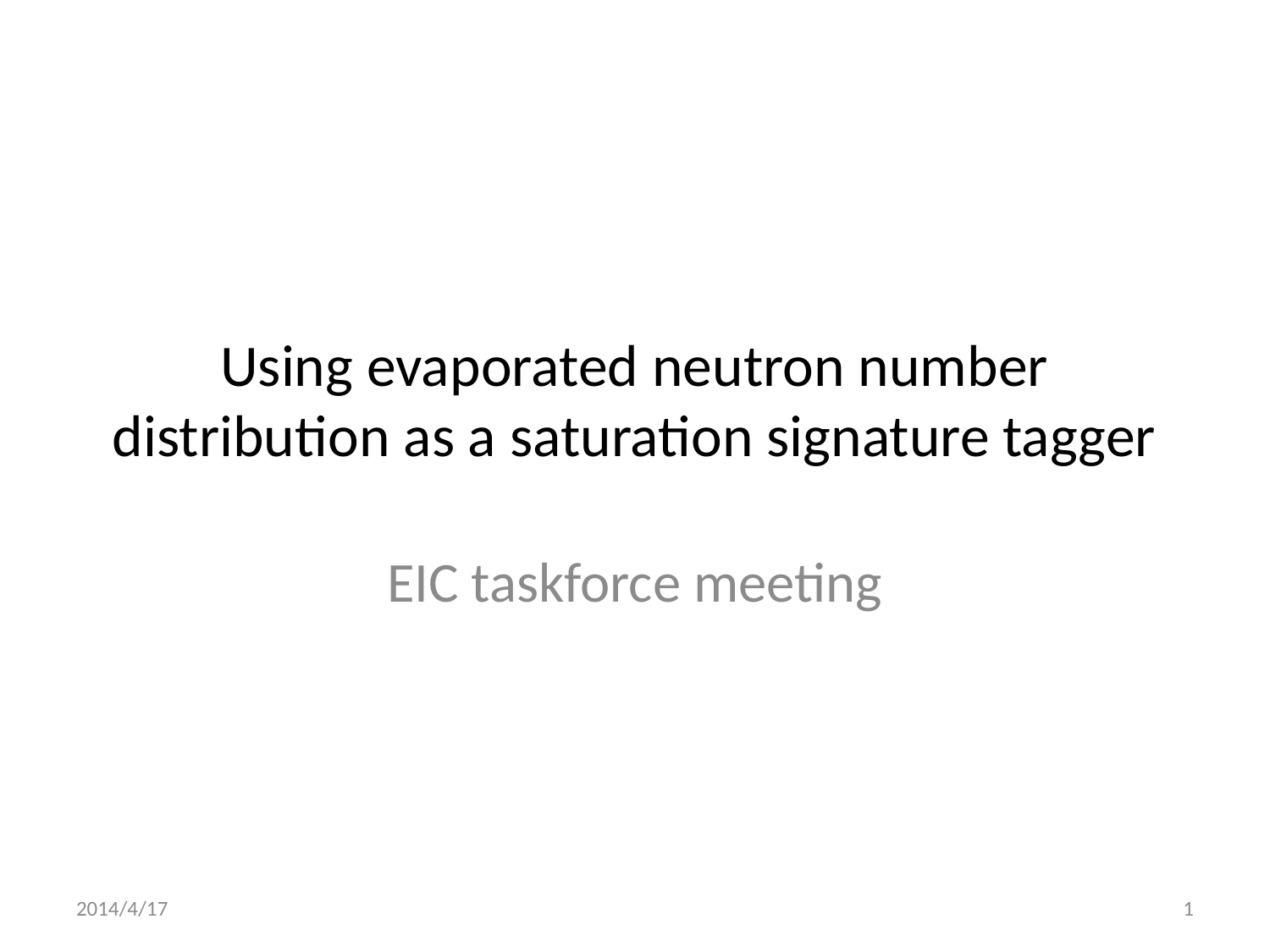

# Using evaporated neutron number distribution as a saturation signature tagger
EIC taskforce meeting
2014/4/17
1